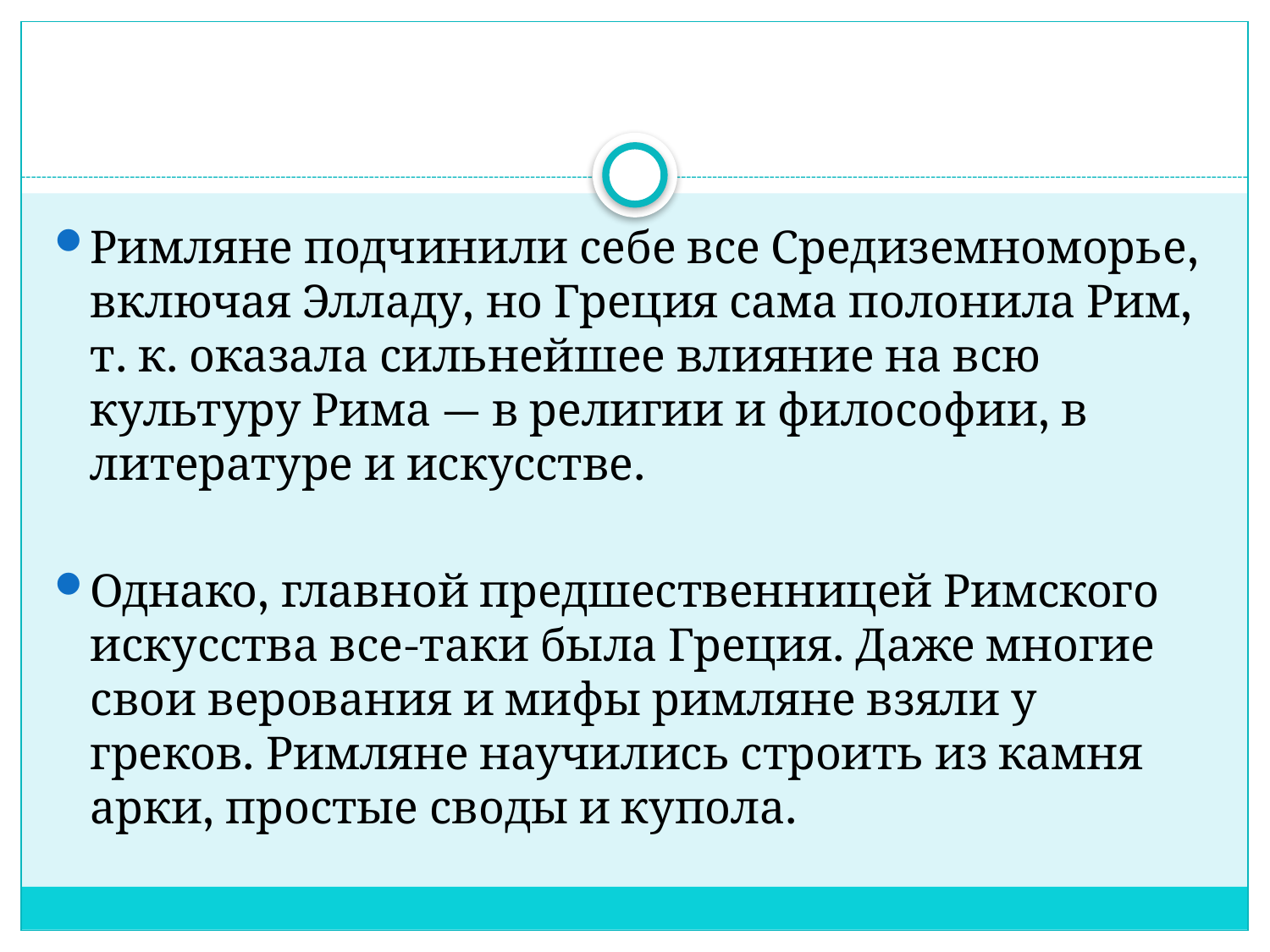

Римляне подчинили себе все Средиземноморье, включая Элладу, но Греция сама полонила Рим, т. к. оказала сильнейшее влияние на всю культуру Рима — в религии и философии, в литературе и искусстве.

Однако, главной предшественницей Римского искусства все-таки была Греция. Даже многие свои верования и мифы римляне взяли у греков. Римляне научились строить из камня арки, простые своды и купола.